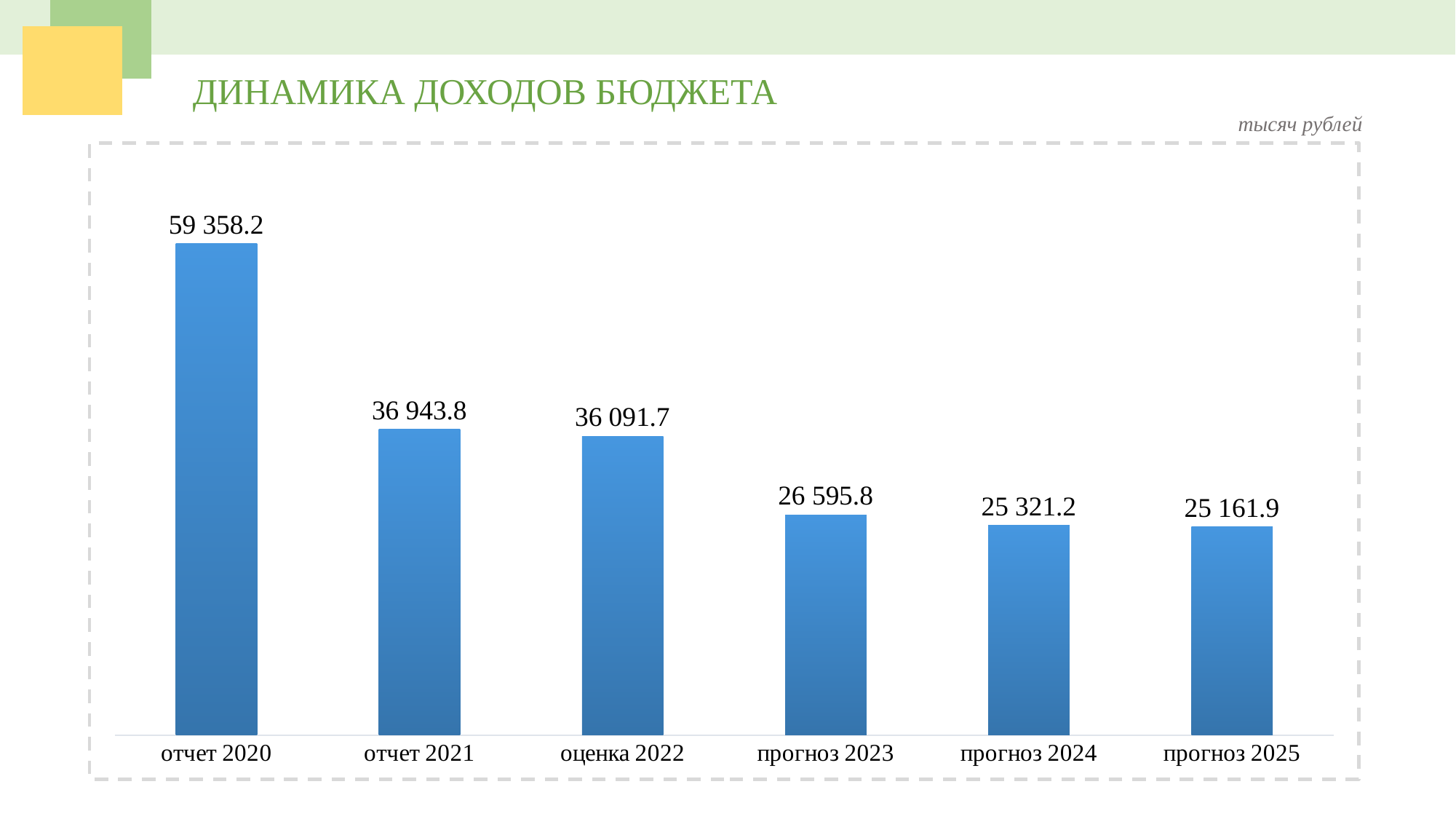

ДИНАМИКА ДОХОДОВ БЮДЖЕТА
тысяч рублей

### Chart

| Category |  |
|---|---|
| отчет 2020 | 59358.2 |
| отчет 2021 | 36943.8 |
| оценка 2022 | 36091.7 |
| прогноз 2023 | 26595.8 |
| прогноз 2024 | 25321.2 |
| прогноз 2025 | 25161.9 |